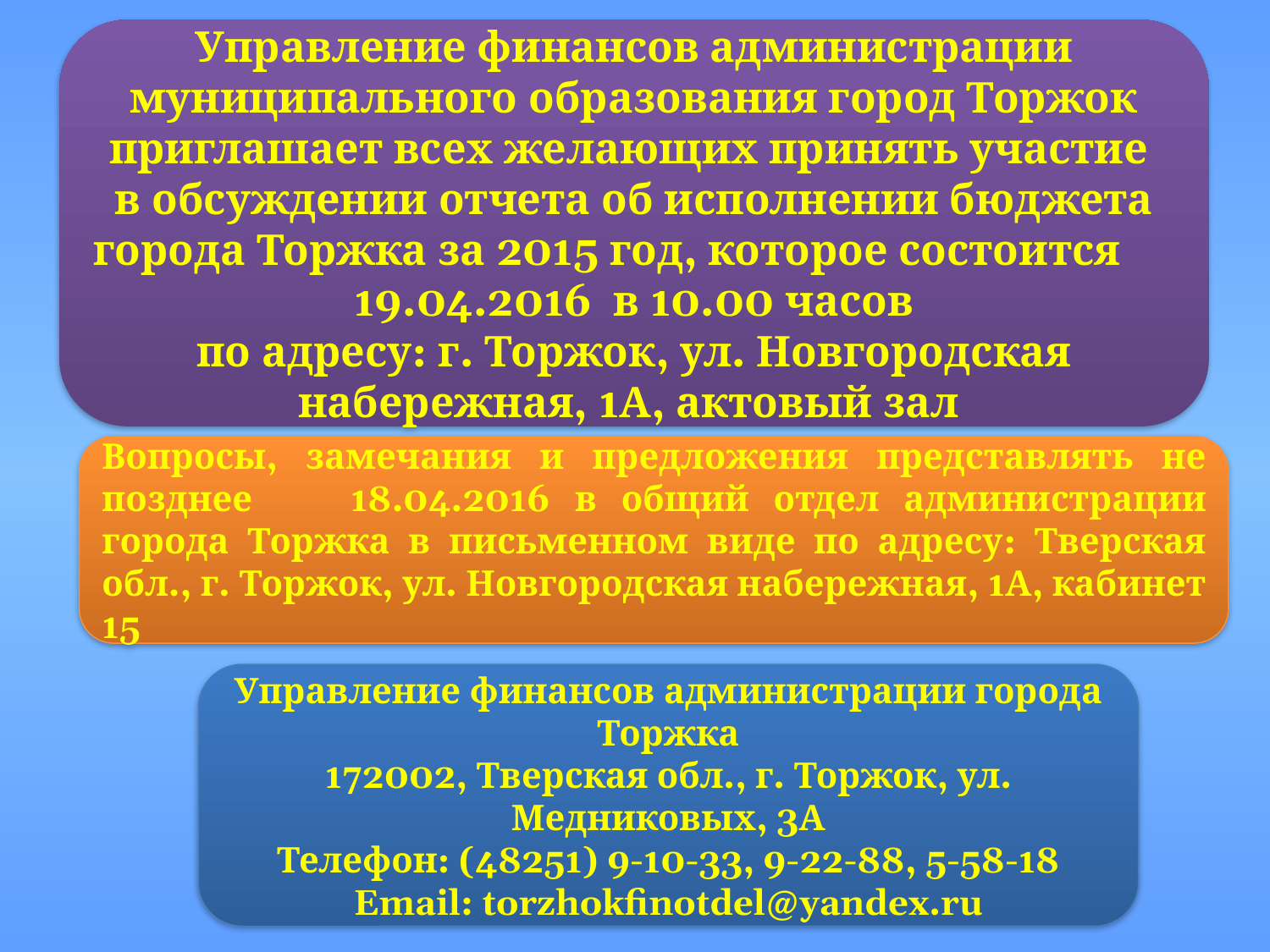

Управление финансов администрации
муниципального образования город Торжок
приглашает всех желающих принять участие
в обсуждении отчета об исполнении бюджета города Торжка за 2015 год, которое состоится      19.04.2016  в 10.00 часов
по адресу: г. Торжок, ул. Новгородская набережная, 1А, актовый зал
Вопросы, замечания и предложения представлять не позднее    18.04.2016 в общий отдел администрации города Торжка в письменном виде по адресу: Тверская обл., г. Торжок, ул. Новгородская набережная, 1А, кабинет 15
Управление финансов администрации города Торжка
172002, Тверская обл., г. Торжок, ул. Медниковых, 3А
Телефон: (48251) 9-10-33, 9-22-88, 5-58-18
Email: torzhokfinotdel@yandex.ru